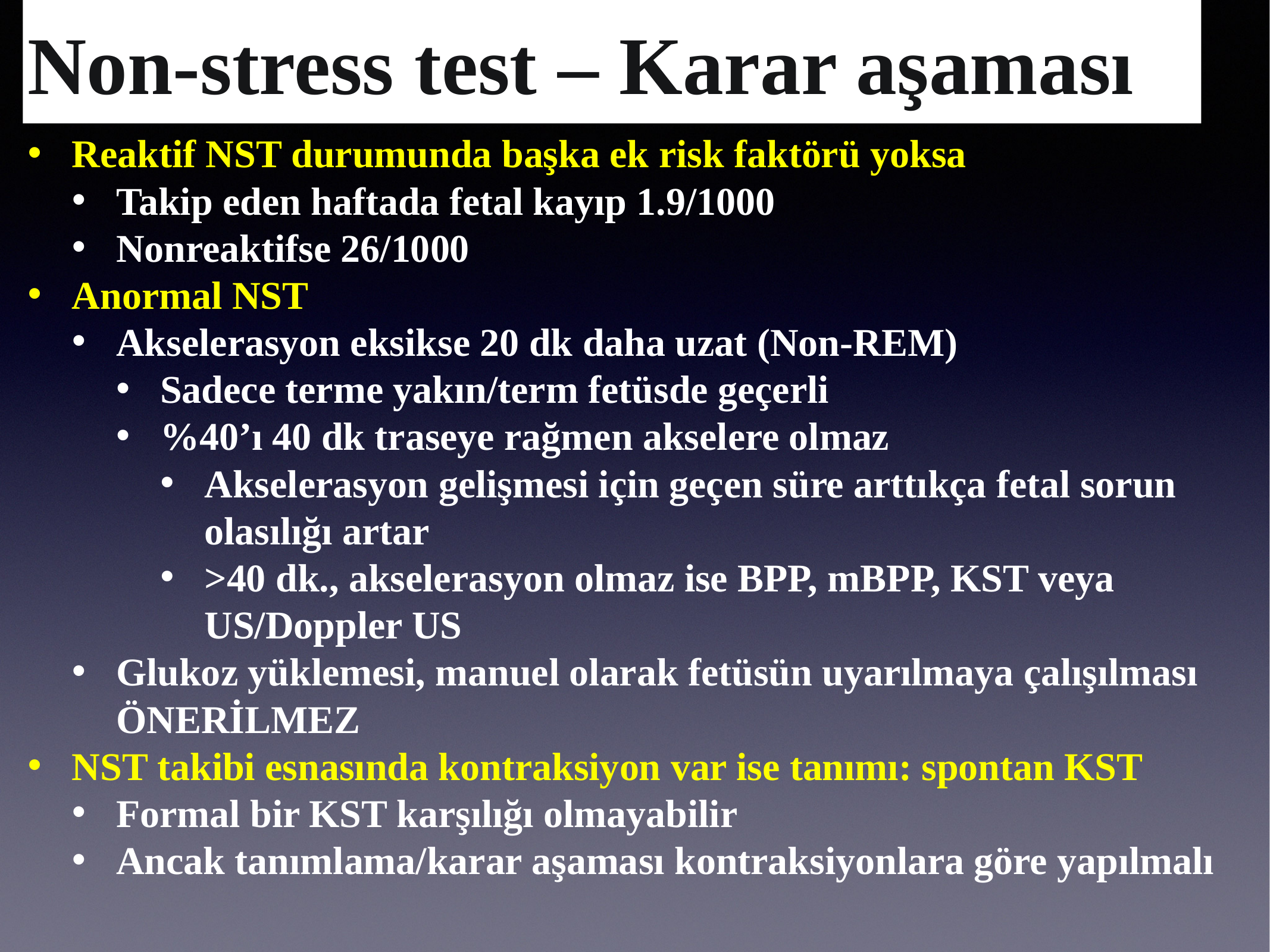

# Non-stress test – Karar aşaması
Reaktif NST durumunda başka ek risk faktörü yoksa
Takip eden haftada fetal kayıp 1.9/1000
Nonreaktifse 26/1000
Anormal NST
Akselerasyon eksikse 20 dk daha uzat (Non-REM)
Sadece terme yakın/term fetüsde geçerli
%40’ı 40 dk traseye rağmen akselere olmaz
Akselerasyon gelişmesi için geçen süre arttıkça fetal sorun olasılığı artar
>40 dk., akselerasyon olmaz ise BPP, mBPP, KST veya US/Doppler US
Glukoz yüklemesi, manuel olarak fetüsün uyarılmaya çalışılması ÖNERİLMEZ
NST takibi esnasında kontraksiyon var ise tanımı: spontan KST
Formal bir KST karşılığı olmayabilir
Ancak tanımlama/karar aşaması kontraksiyonlara göre yapılmalı